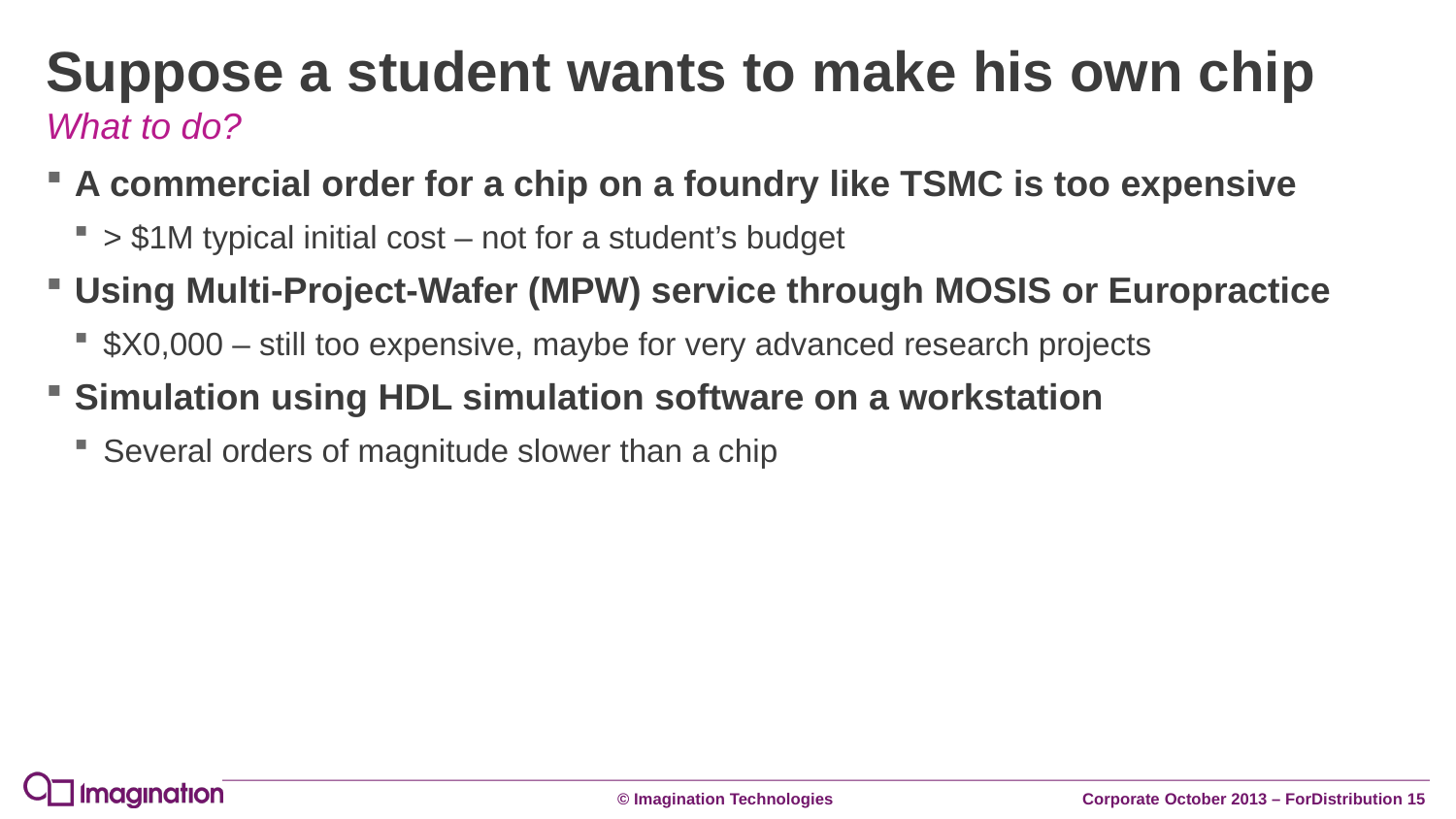

# Suppose a student wants to make his own chip
What to do?
A commercial order for a chip on a foundry like TSMC is too expensive
> $1M typical initial cost – not for a student’s budget
Using Multi-Project-Wafer (MPW) service through MOSIS or Europractice
$X0,000 – still too expensive, maybe for very advanced research projects
Simulation using HDL simulation software on a workstation
Several orders of magnitude slower than a chip